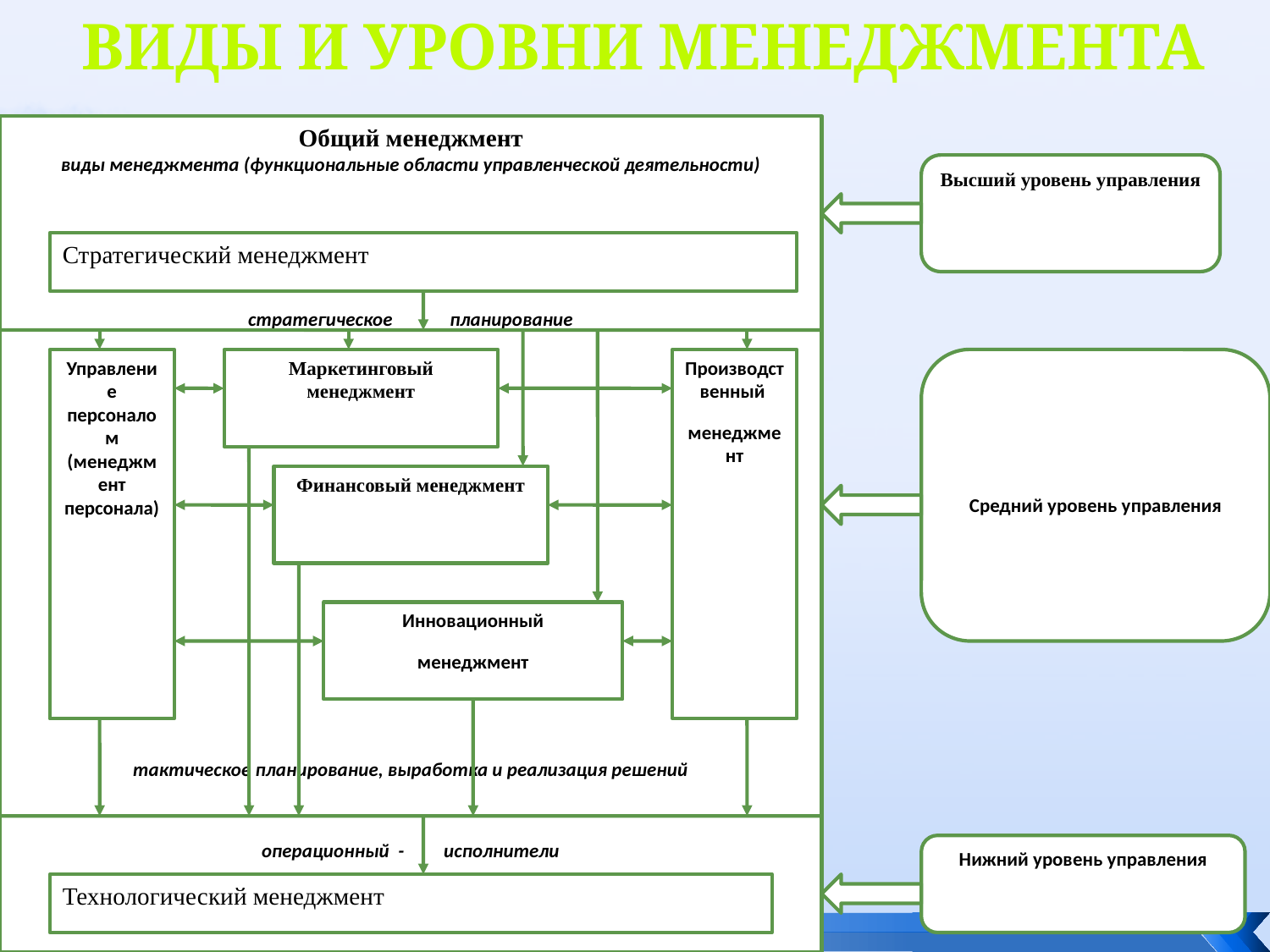

Виды и уровни менеджмента
Общий менеджмент
виды менеджмента (функциональные области управленческой деятельности)

стратегическое             планирование

тактическое планирование, выработка и реализация решений

операционный  -         исполнители
Высший уровень управления

Стратегический менеджмент

Управление персоналом (менеджмент персонала)
Маркетинговый менеджмент
Производственный
менеджмент

Средний уровень управления

Финансовый менеджмент

Инновационный
менеджмент

Нижний уровень управления
Технологический менеджмент